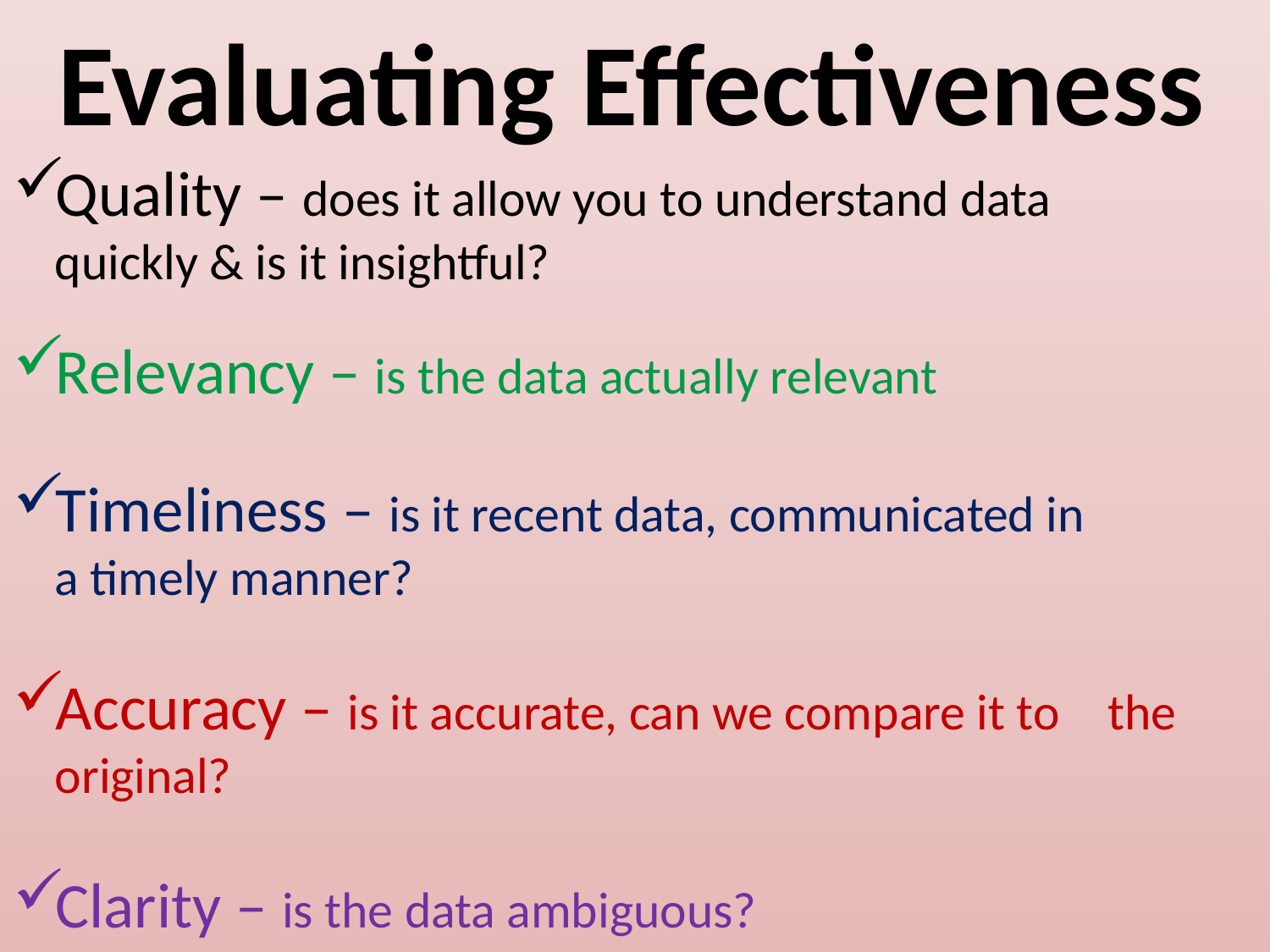

# Evaluating Effectiveness
Quality – does it allow you to understand data 		       quickly & is it insightful?

Relevancy – is the data actually relevant

Timeliness – is it recent data, communicated in 			    a timely manner?

Accuracy – is it accurate, can we compare it to 			 the original?

Clarity – is the data ambiguous?